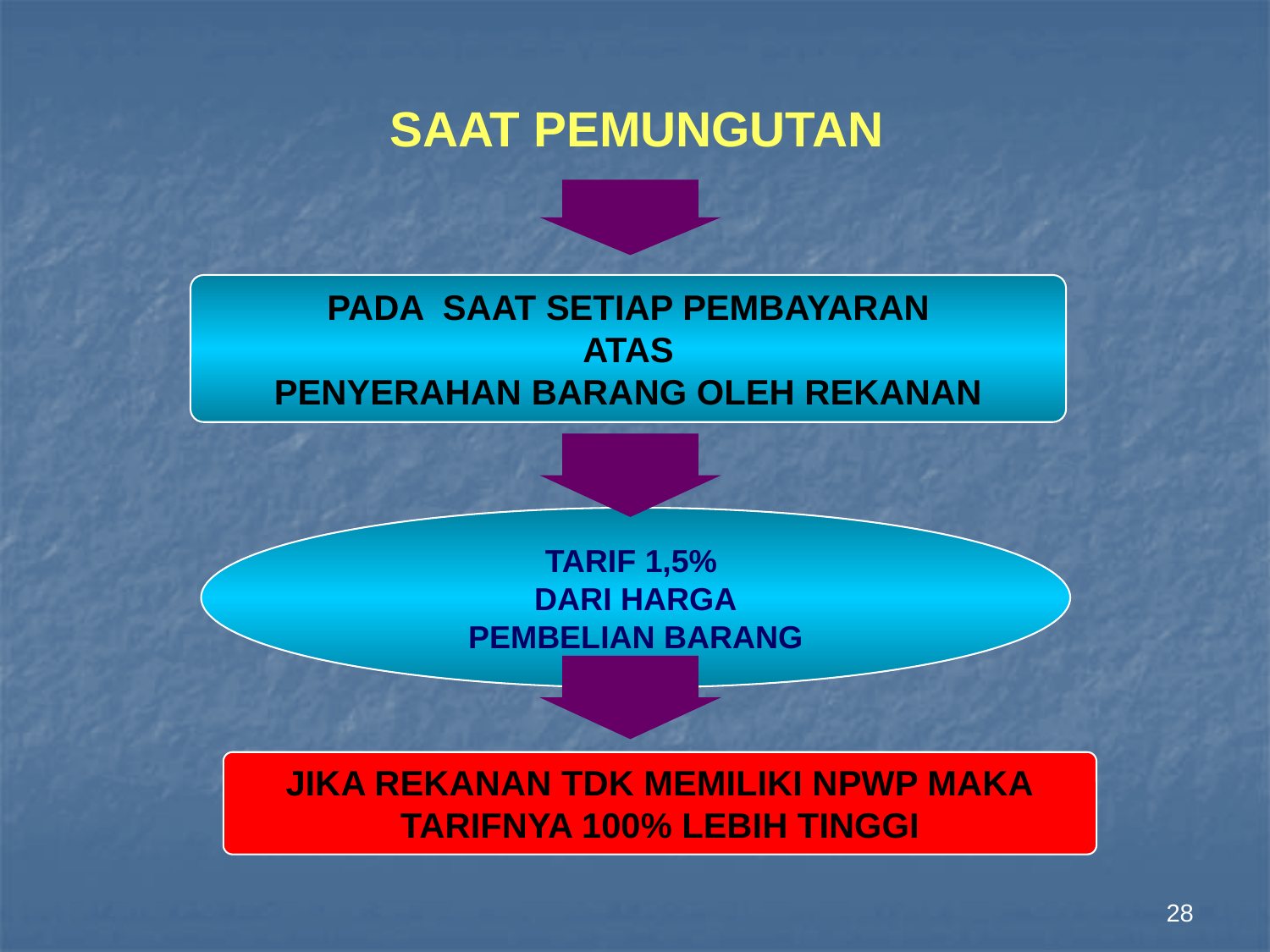

SAAT PEMUNGUTAN

PADA  SAAT SETIAP PEMBAYARAN
ATAS
PENYERAHAN BARANG OLEH REKANAN

TARIF 1,5%
DARI HARGA
PEMBELIAN BARANG

JIKA REKANAN TDK MEMILIKI NPWP MAKA
TARIFNYA 100% LEBIH TINGGI

28